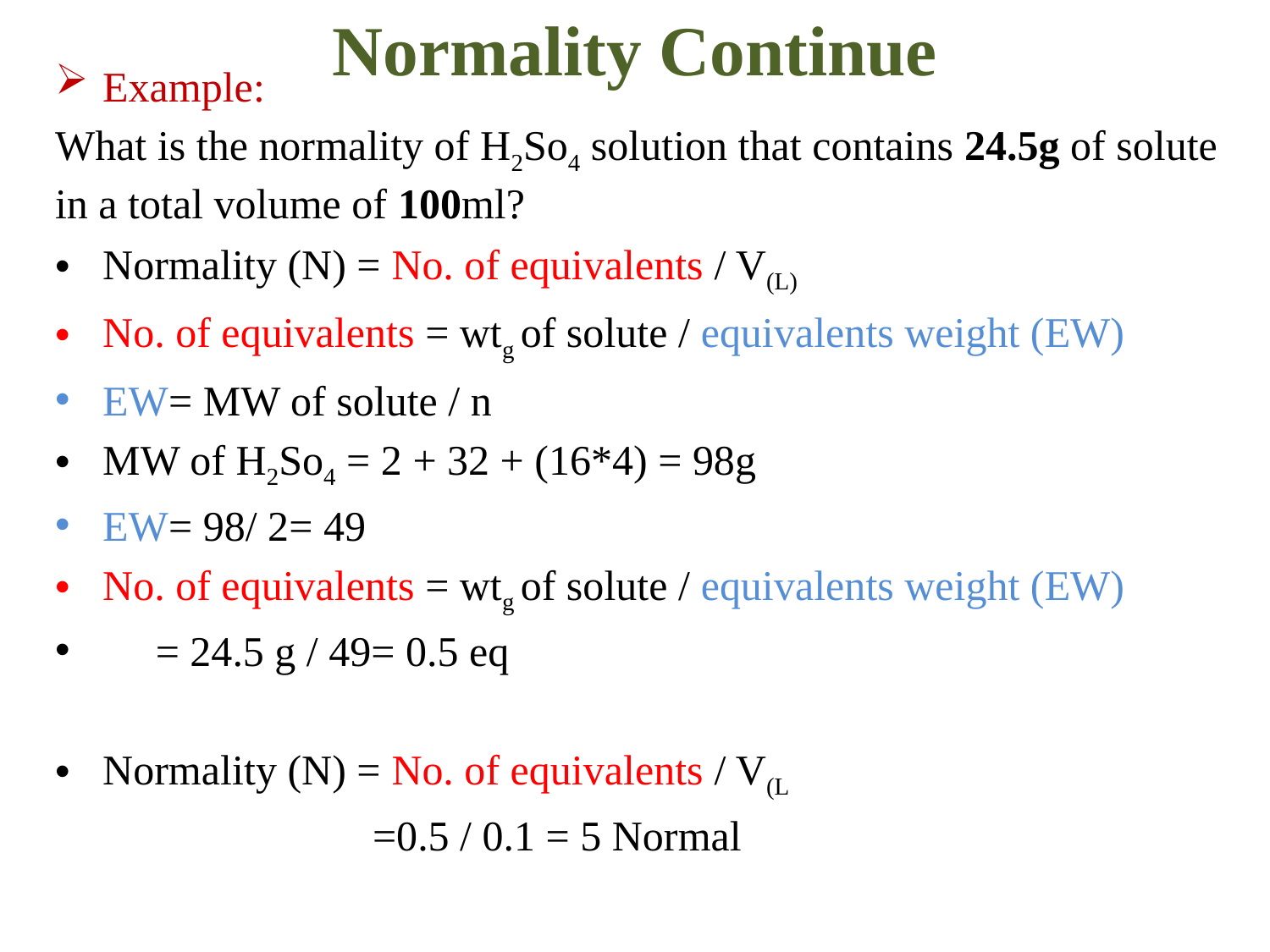

# Normality Continue
Example:
What is the normality of H2So4 solution that contains 24.5g of solute in a total volume of 100ml?
Normality (N) = No. of equivalents / V(L)
No. of equivalents = wtg of solute / equivalents weight (EW)
EW= MW of solute / n
MW of H2So4 = 2 + 32 + (16*4) = 98g
EW= 98/ 2= 49
No. of equivalents = wtg of solute / equivalents weight (EW)
     = 24.5 g / 49= 0.5 eq

Normality (N) = No. of equivalents / V(L
                              =0.5 / 0.1 = 5 Normal